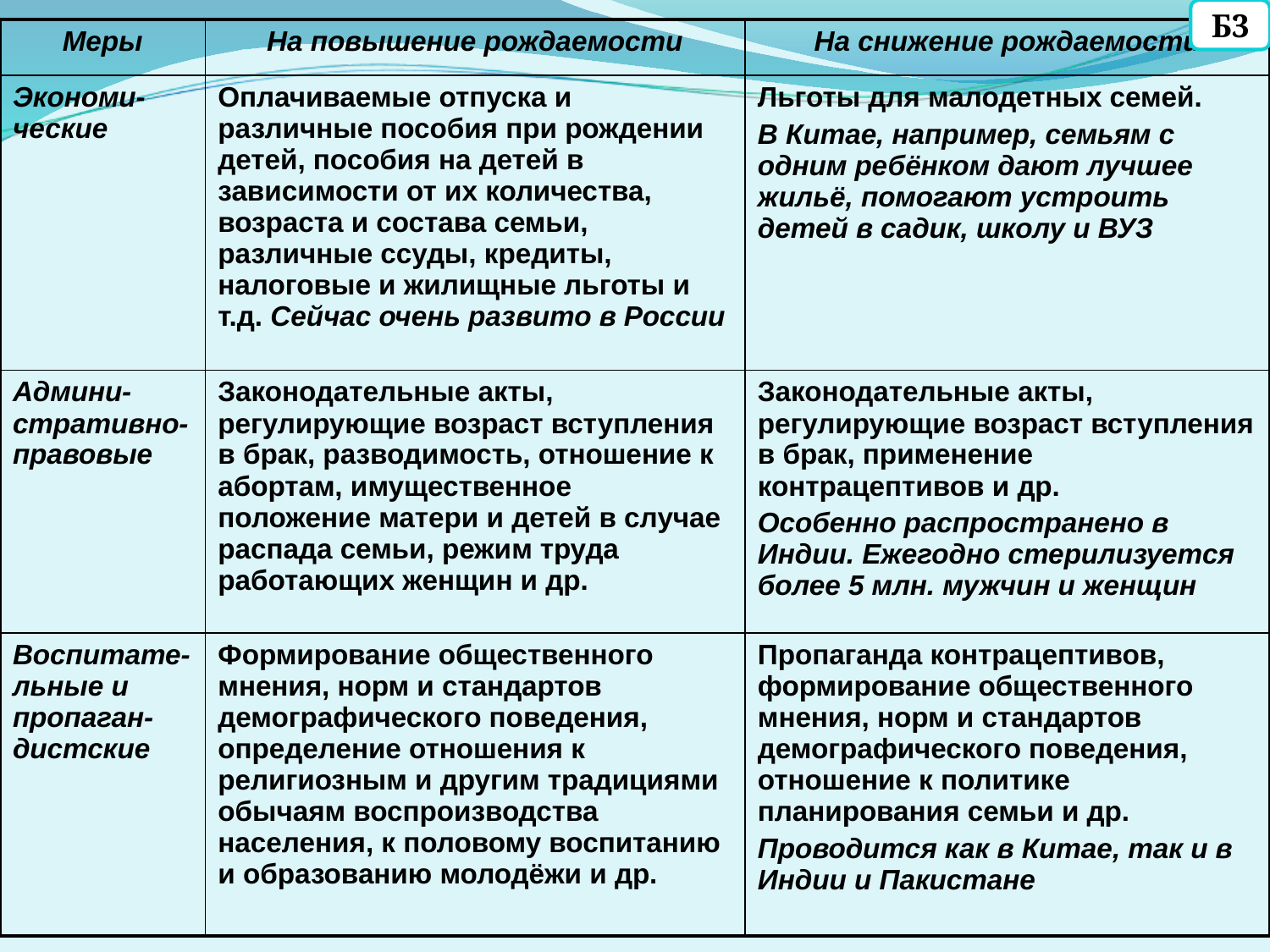

Б3
| Меры | На повышение рождаемости | На снижение рождаемости |
| --- | --- | --- |
| Экономи-ческие | Оплачиваемые отпуска и различные пособия при рождении детей, пособия на детей в зависимости от их количества, возраста и состава семьи, различные ссуды, кредиты, налоговые и жилищные льготы и т.д. Сейчас очень развито в России | Льготы для малодетных семей. В Китае, например, семьям с одним ребёнком дают лучшее жильё, помогают устроить детей в садик, школу и ВУЗ |
| Админи-стративно-правовые | Законодательные акты, регулирующие возраст вступления в брак, разводимость, отношение к абортам, имущественное положение матери и детей в случае распада семьи, режим труда работающих женщин и др. | Законодательные акты, регулирующие возраст вступления в брак, применение контрацептивов и др. Особенно распространено в Индии. Ежегодно стерилизуется более 5 млн. мужчин и женщин |
| Воспитате-льные и пропаган-дистские | Формирование общественного мнения, норм и стандартов демографического поведения, определение отношения к религиозным и другим традициями обычаям воспроизводства населения, к половому воспитанию и образованию молодёжи и др. | Пропаганда контрацептивов, формирование общественного мнения, норм и стандартов демографического поведения, отношение к политике планирования семьи и др. Проводится как в Китае, так и в Индии и Пакистане |